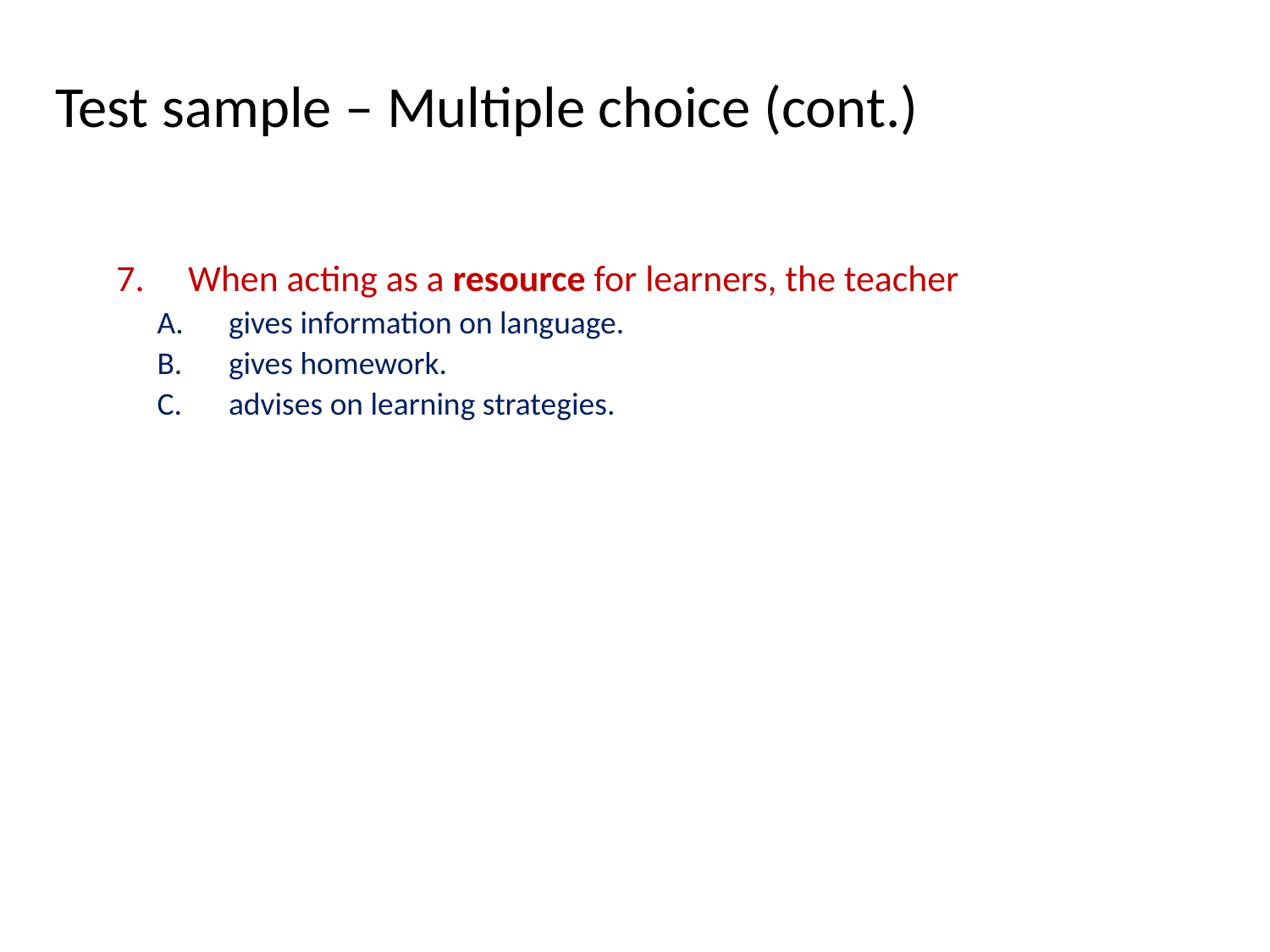

# Test sample – Multiple choice (cont.)
When acting as a resource for learners, the teacher
gives information on language.
gives homework.
advises on learning strategies.